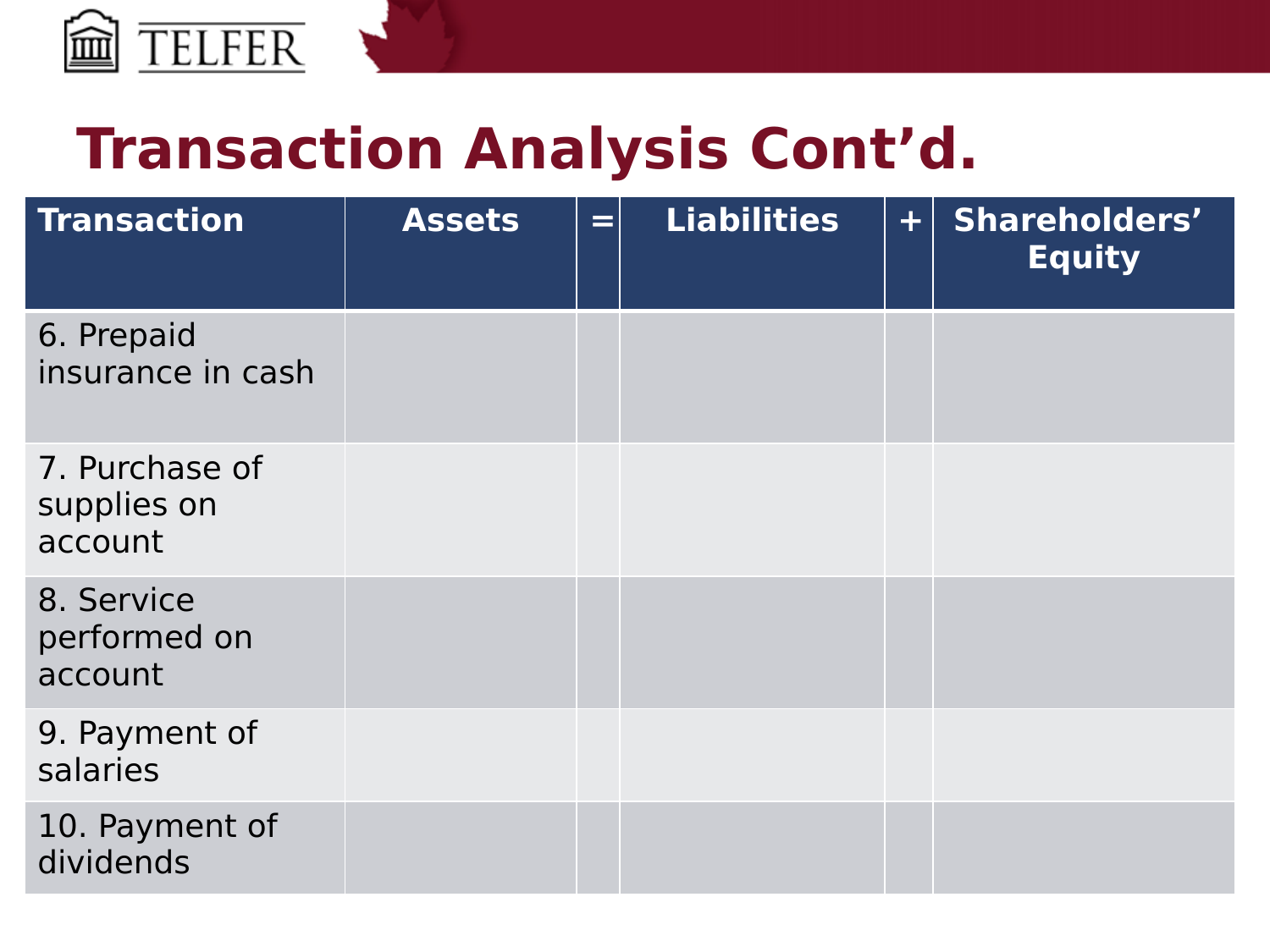

# Transaction Analysis Cont’d.
| Transaction | Assets | = | Liabilities | + | Shareholders’ Equity |
| --- | --- | --- | --- | --- | --- |
| 6. Prepaid insurance in cash |  |  |  |  |  |
| 7. Purchase of supplies on account |  |  |  |  |  |
| 8. Service performed on account |  |  |  |  |  |
| 9. Payment of salaries |  |  |  |  |  |
| 10. Payment of dividends |  |  |  |  |  |